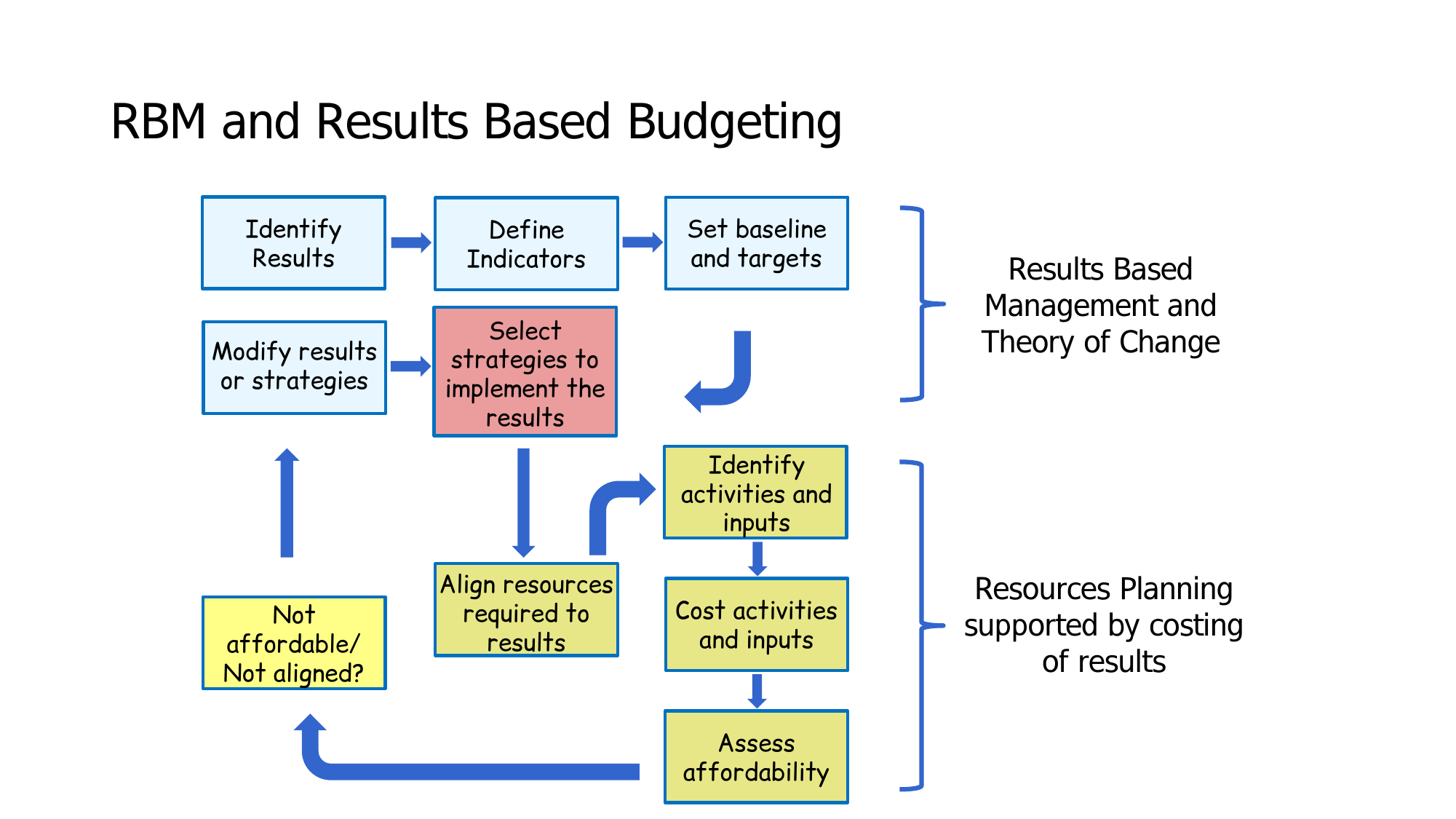

# RBM and Results Based Budgeting

Identify Results

Set baseline and targets

Define Indicators

Results Based Management and Theory of Change

Select strategies to implement the results

Modify results or strategies

Identify activities and inputs

Cost activities and inputs

Assess affordability

Align resources required to results

Resources Planning supported by costing of results

Not affordable/
Not aligned?